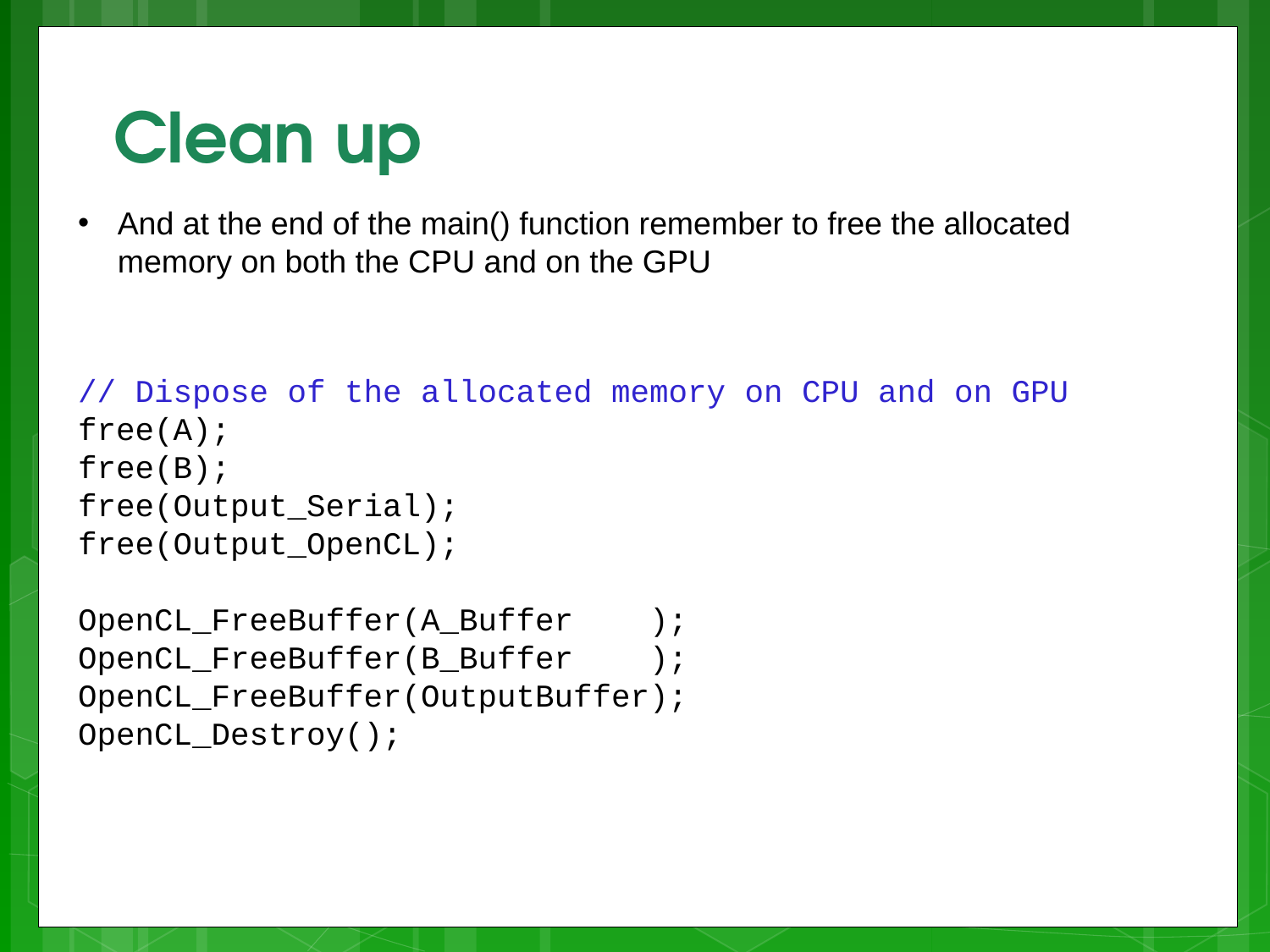

# Clean up
And at the end of the main() function remember to free the allocated memory on both the CPU and on the GPU
// Dispose of the allocated memory on CPU and on GPU
free(A);
free(B);
free(Output_Serial);
free(Output_OpenCL);

OpenCL_FreeBuffer(A_Buffer    );
OpenCL_FreeBuffer(B_Buffer    );
OpenCL_FreeBuffer(OutputBuffer);
OpenCL_Destroy();